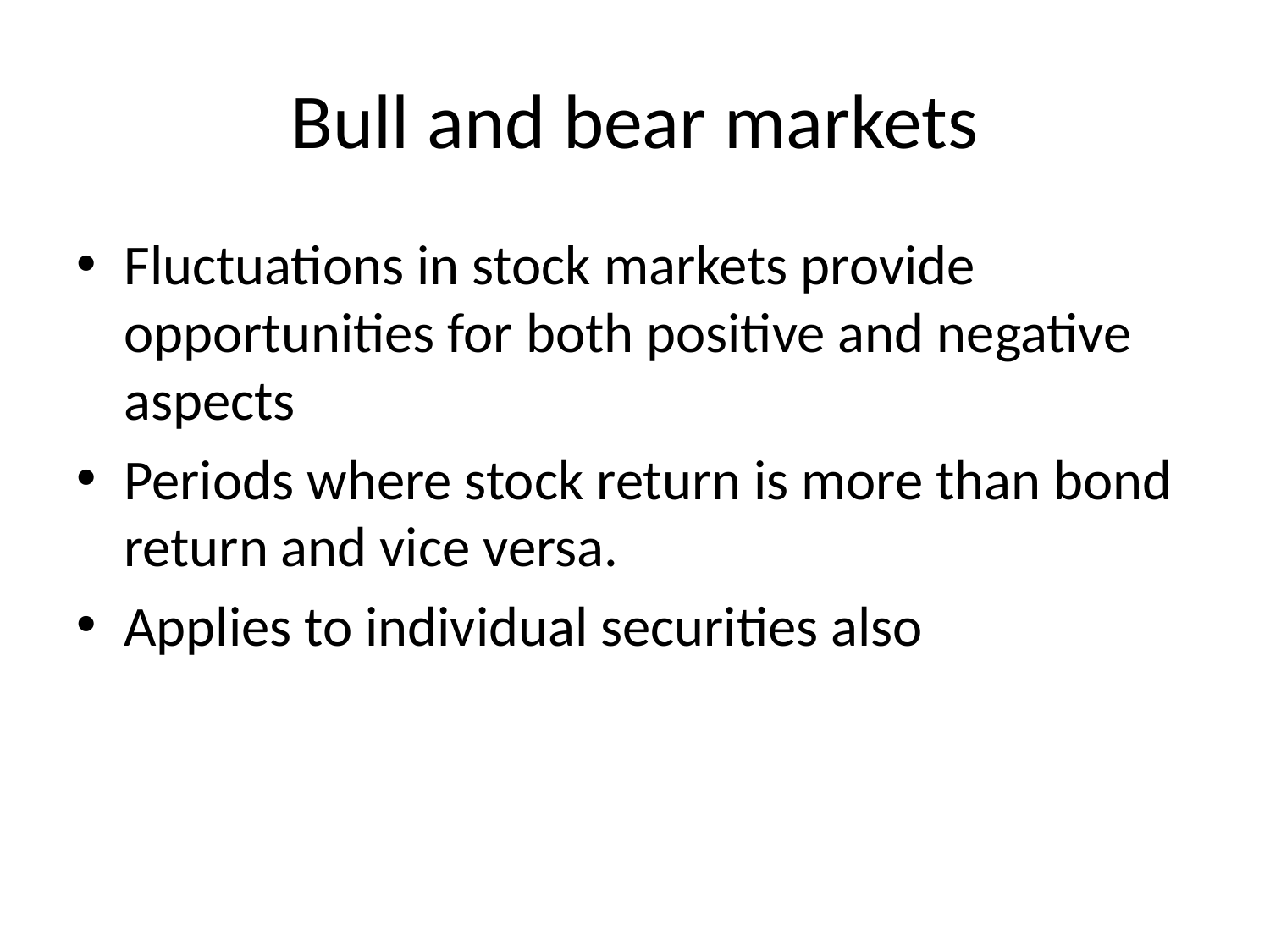

# Bull and bear markets
Fluctuations in stock markets provide opportunities for both positive and negative aspects
Periods where stock return is more than bond return and vice versa.
Applies to individual securities also